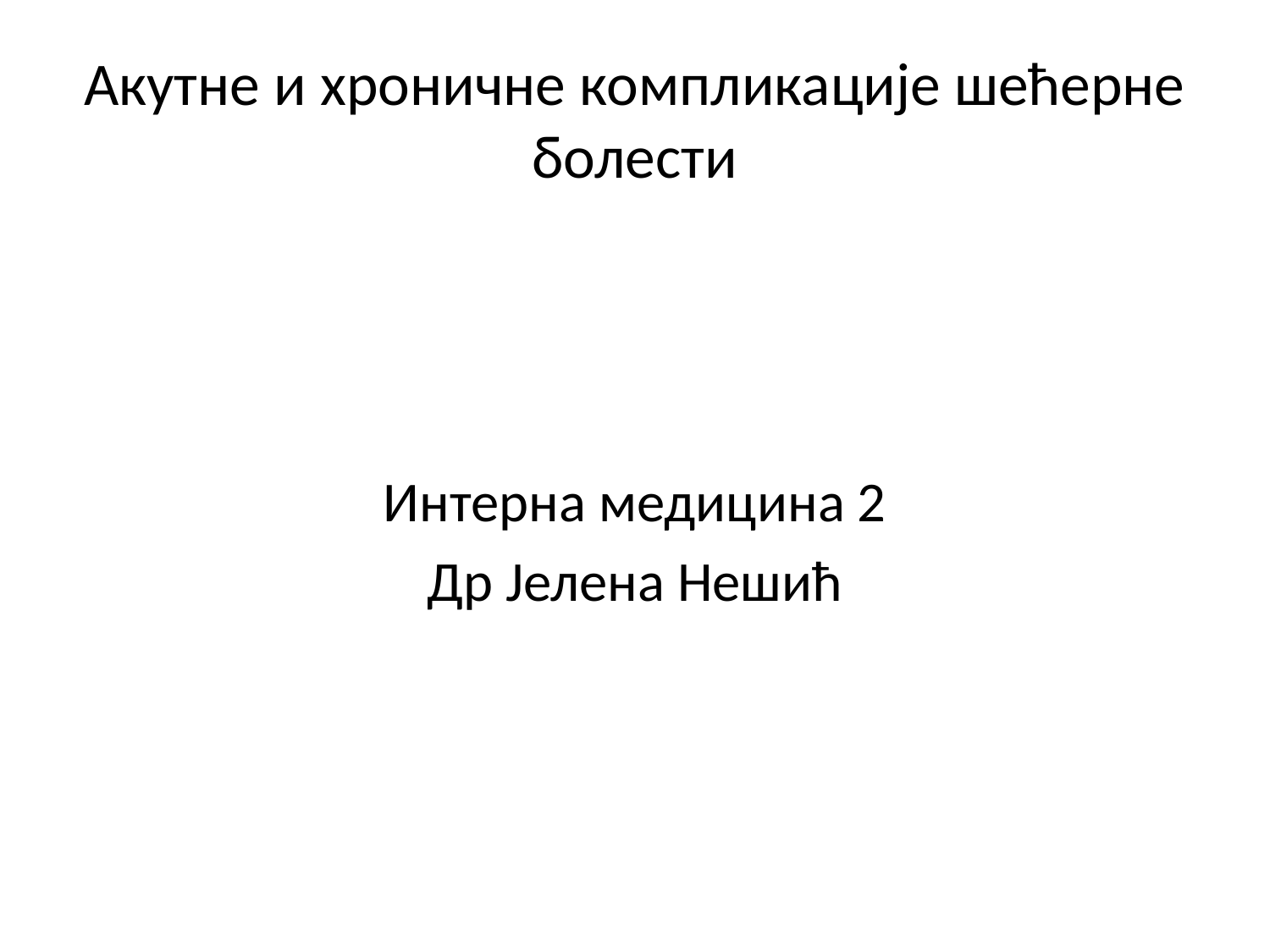

# Aкутне и хроничне компликације шећерне болести

Интерна медицина 2
Др Јелена Нешић